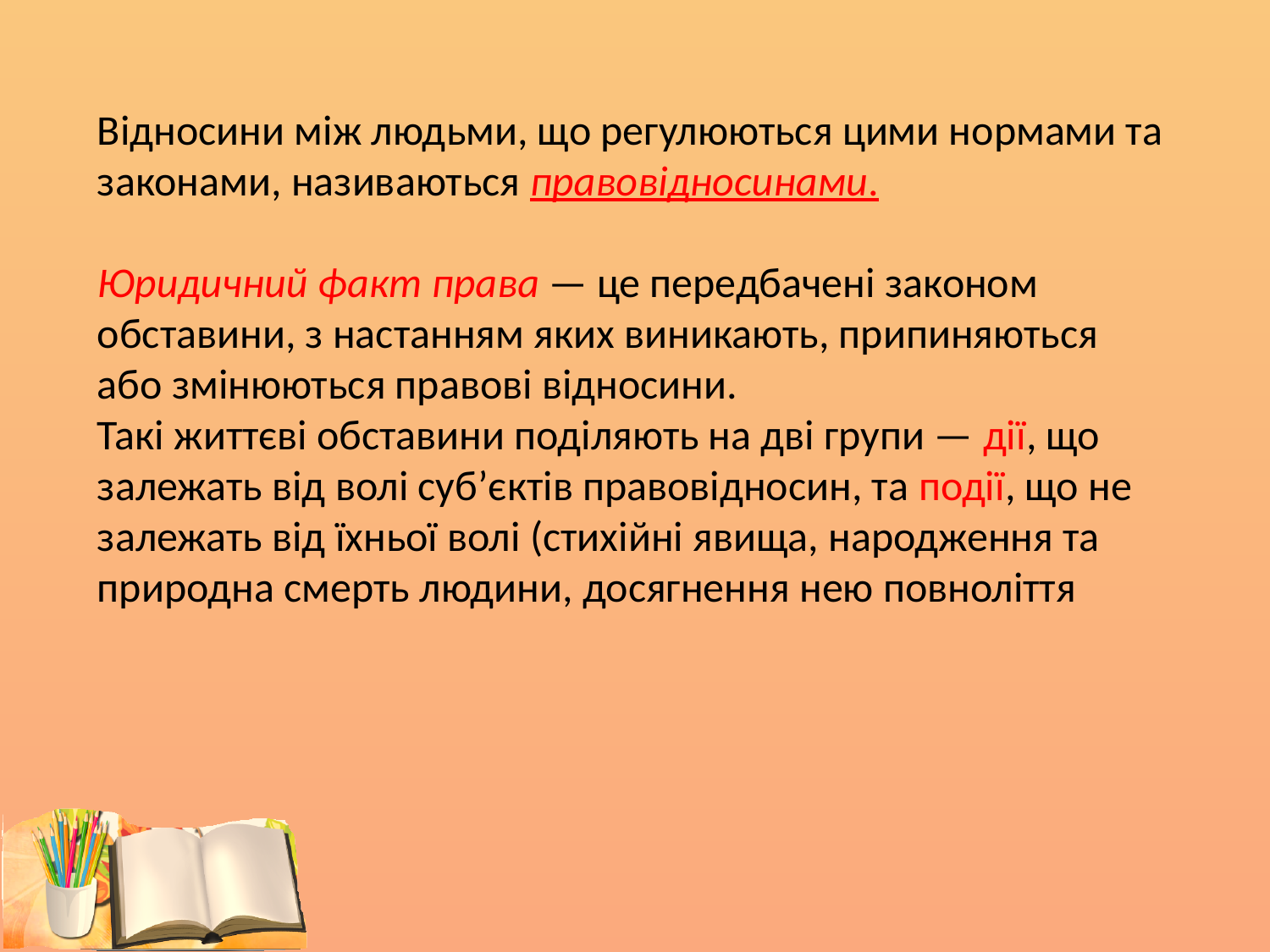

Відносини між людьми, що регулюються цими нормами та законами, називаються правовідносинами.

Юридичний факт права — це передбачені законом обставини, з настанням яких виникають, припиняються або змінюються правові відносини.
Такі життєві обставини поділяють на дві групи — дії, що залежать від волі суб’єктів правовідносин, та події, що не залежать від їхньої волі (стихійні явища, народження та природна смерть людини, досягнення нею повноліття